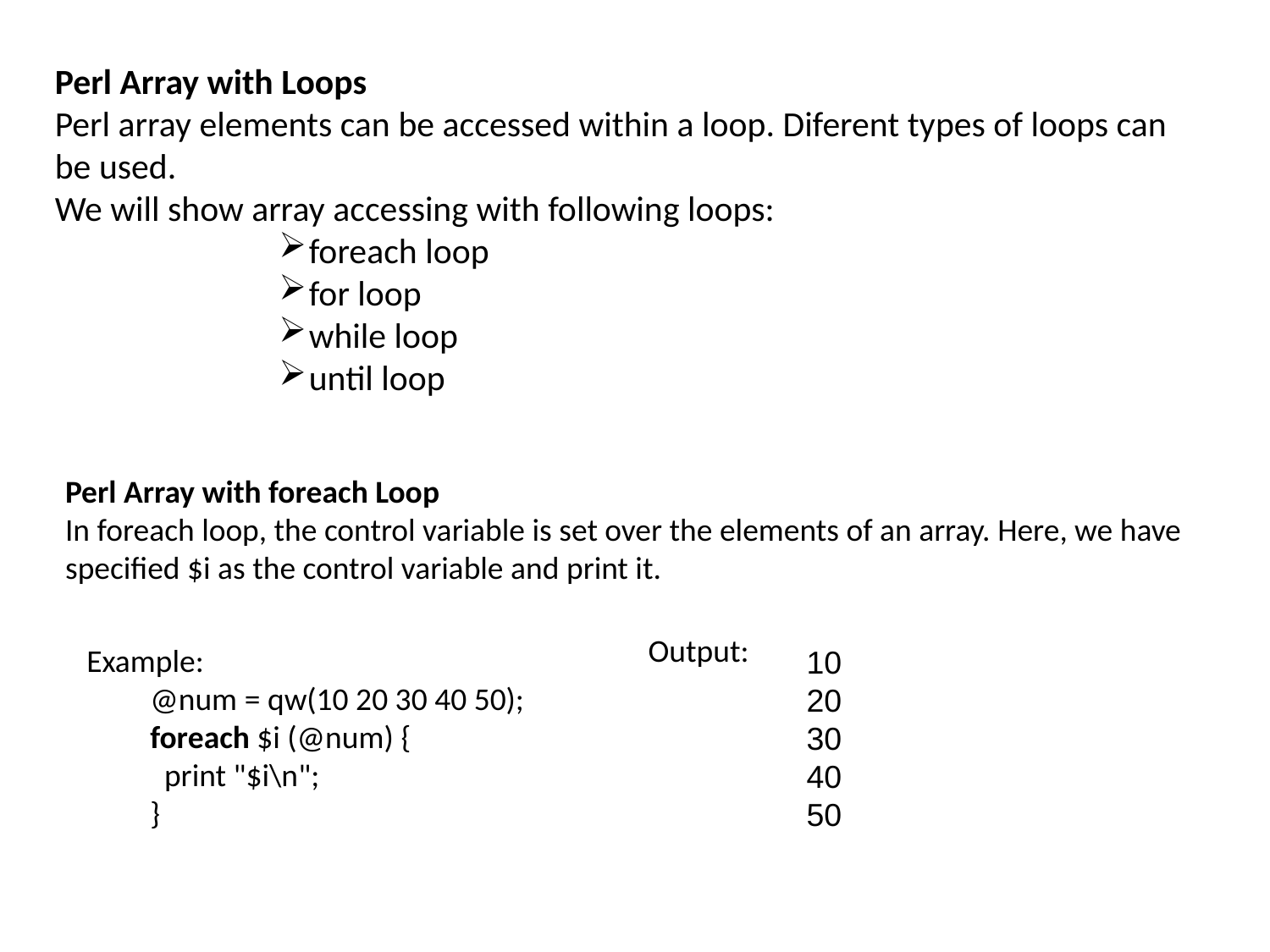

Perl Array with Loops
Perl array elements can be accessed within a loop. Diferent types of loops can be used.
We will show array accessing with following loops:
foreach loop
for loop
while loop
until loop
Perl Array with foreach Loop
In foreach loop, the control variable is set over the elements of an array. Here, we have specified $i as the control variable and print it.
Output:
Example:
@num = qw(10 20 30 40 50);
foreach $i (@num) {
  print "$i\n";
}
10
20
30
40
50